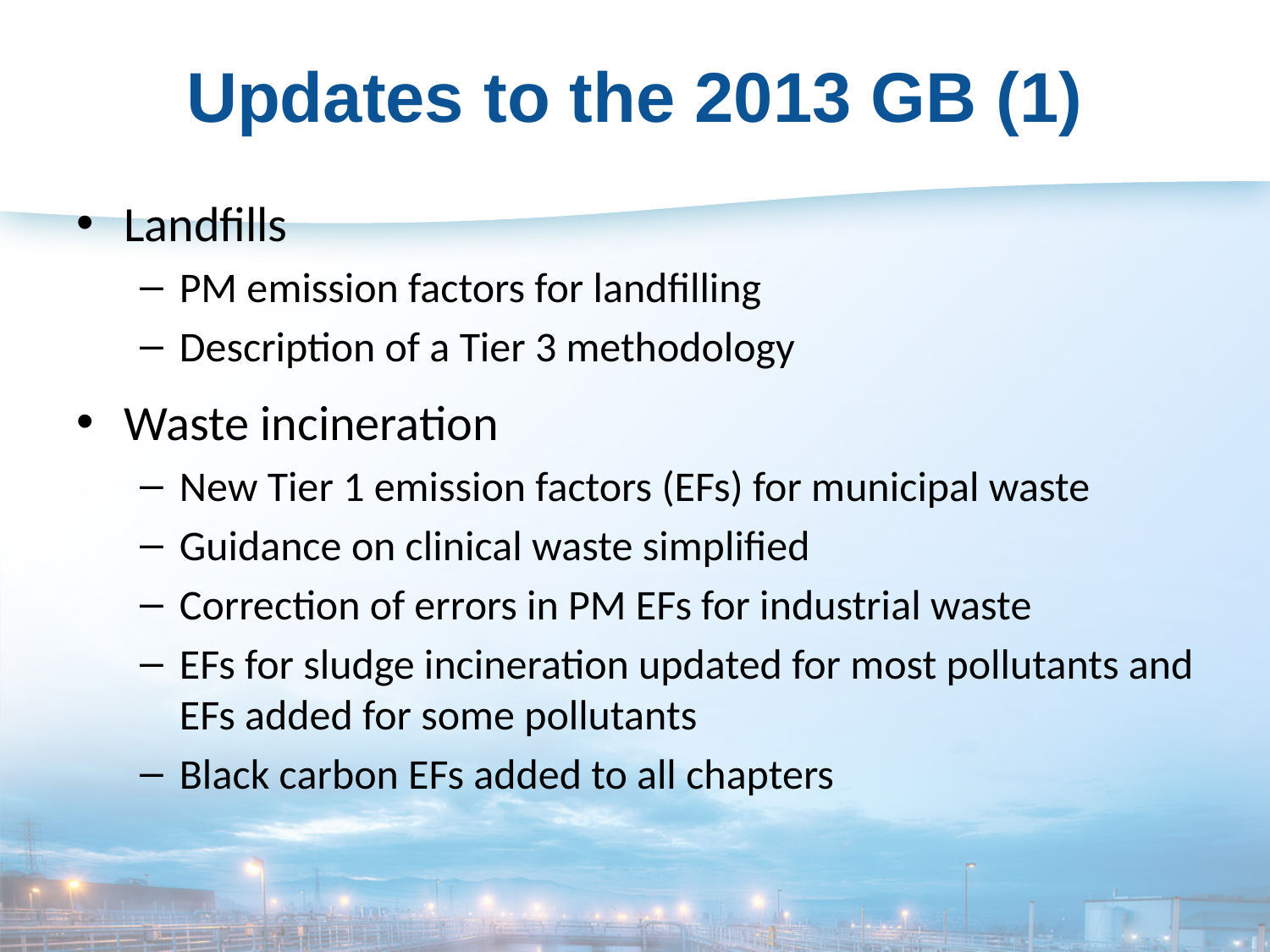

# Updates to the 2013 GB (1)
Landfills
PM emission factors for landfilling
Description of a Tier 3 methodology
Waste incineration
New Tier 1 emission factors (EFs) for municipal waste
Guidance on clinical waste simplified
Correction of errors in PM EFs for industrial waste
EFs for sludge incineration updated for most pollutants and EFs added for some pollutants
Black carbon EFs added to all chapters